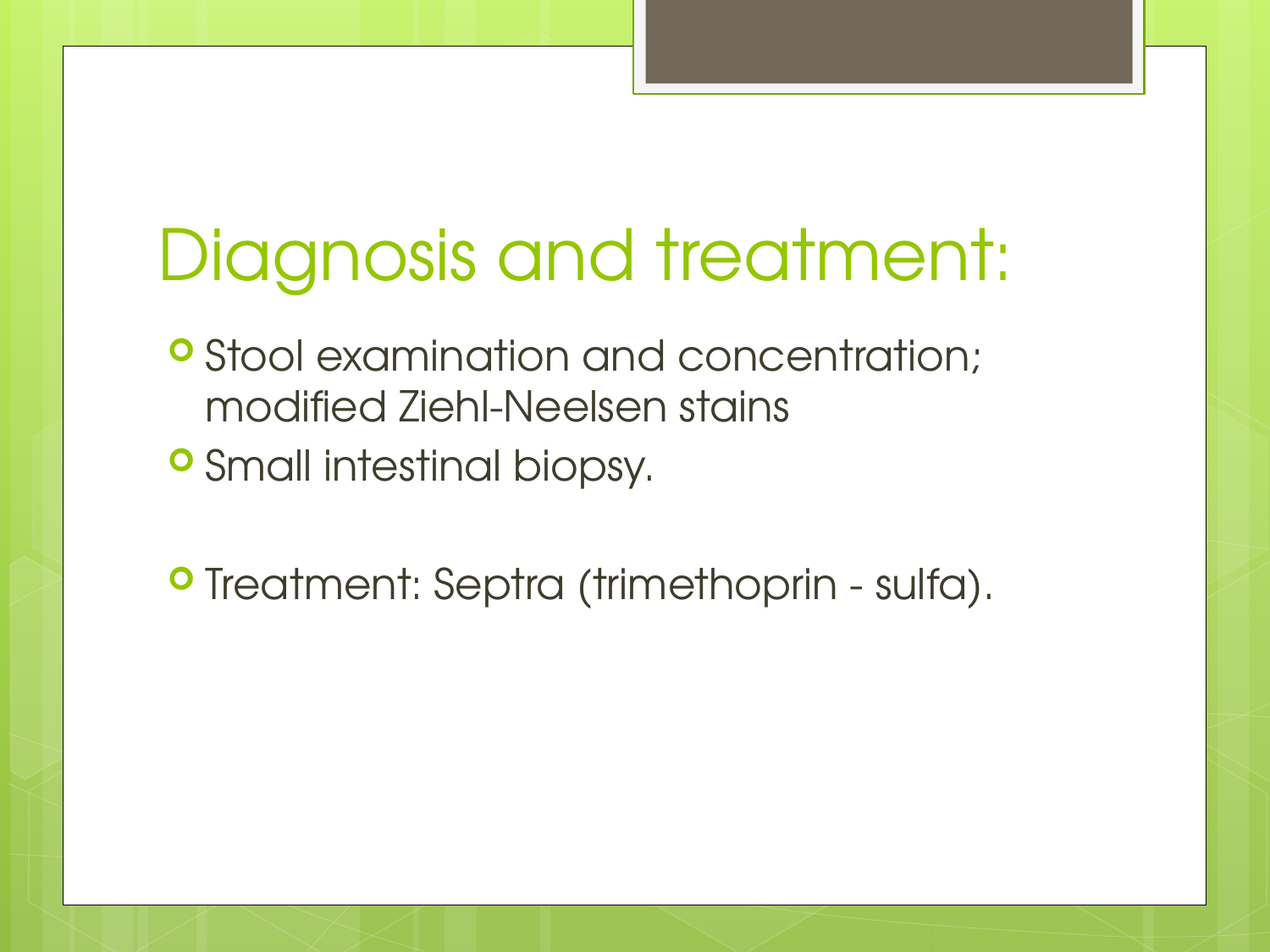

# Diagnosis and treatment:
Stool examination and concentration; modified Ziehl-Neelsen stains
Small intestinal biopsy.

Treatment: Septra (trimethoprin - sulfa).